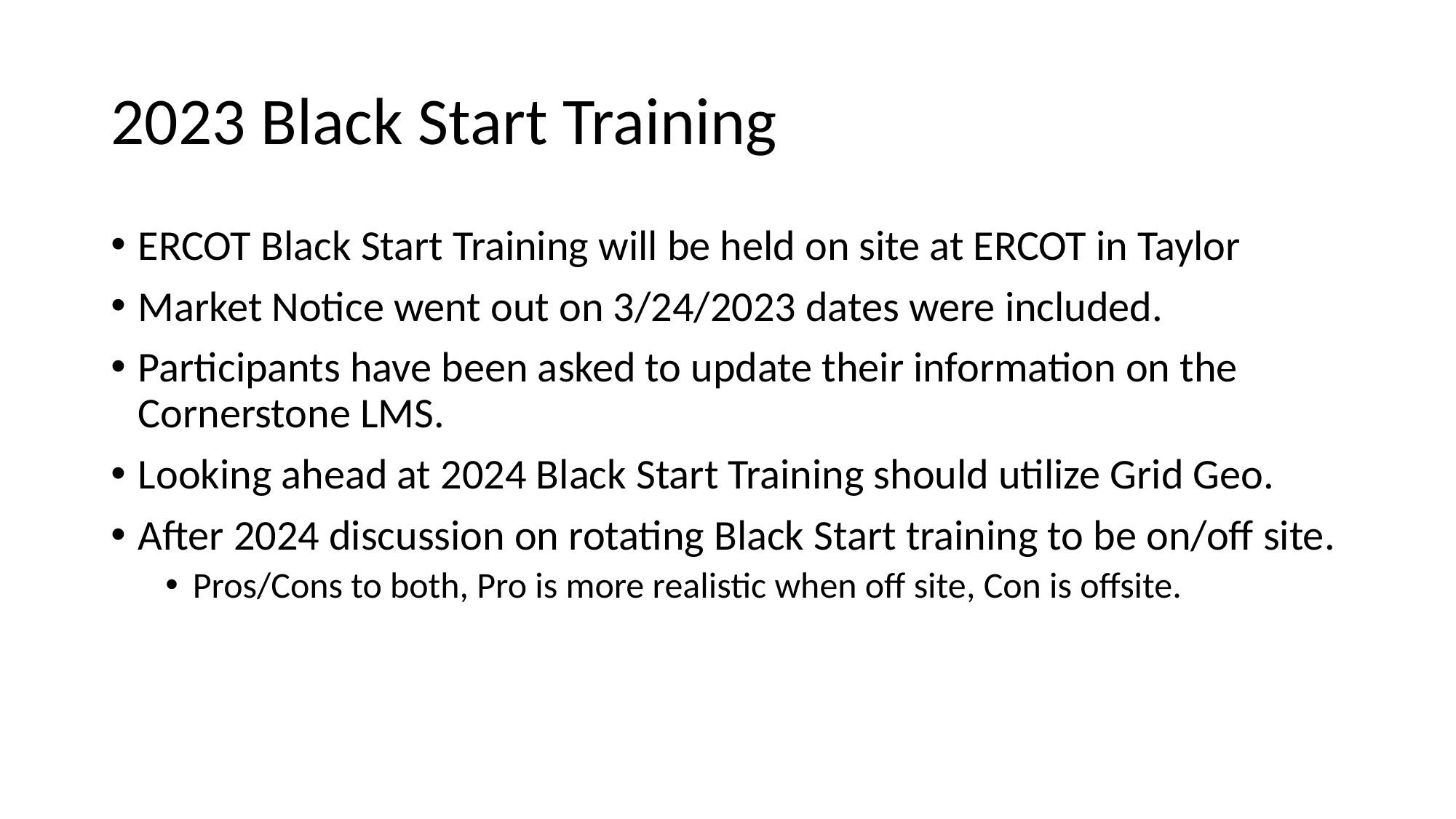

# 2023 Black Start Training
ERCOT Black Start Training will be held on site at ERCOT in Taylor
Market Notice went out on 3/24/2023 dates were included.
Participants have been asked to update their information on the Cornerstone LMS.
Looking ahead at 2024 Black Start Training should utilize Grid Geo.
After 2024 discussion on rotating Black Start training to be on/off site.
Pros/Cons to both, Pro is more realistic when off site, Con is offsite.